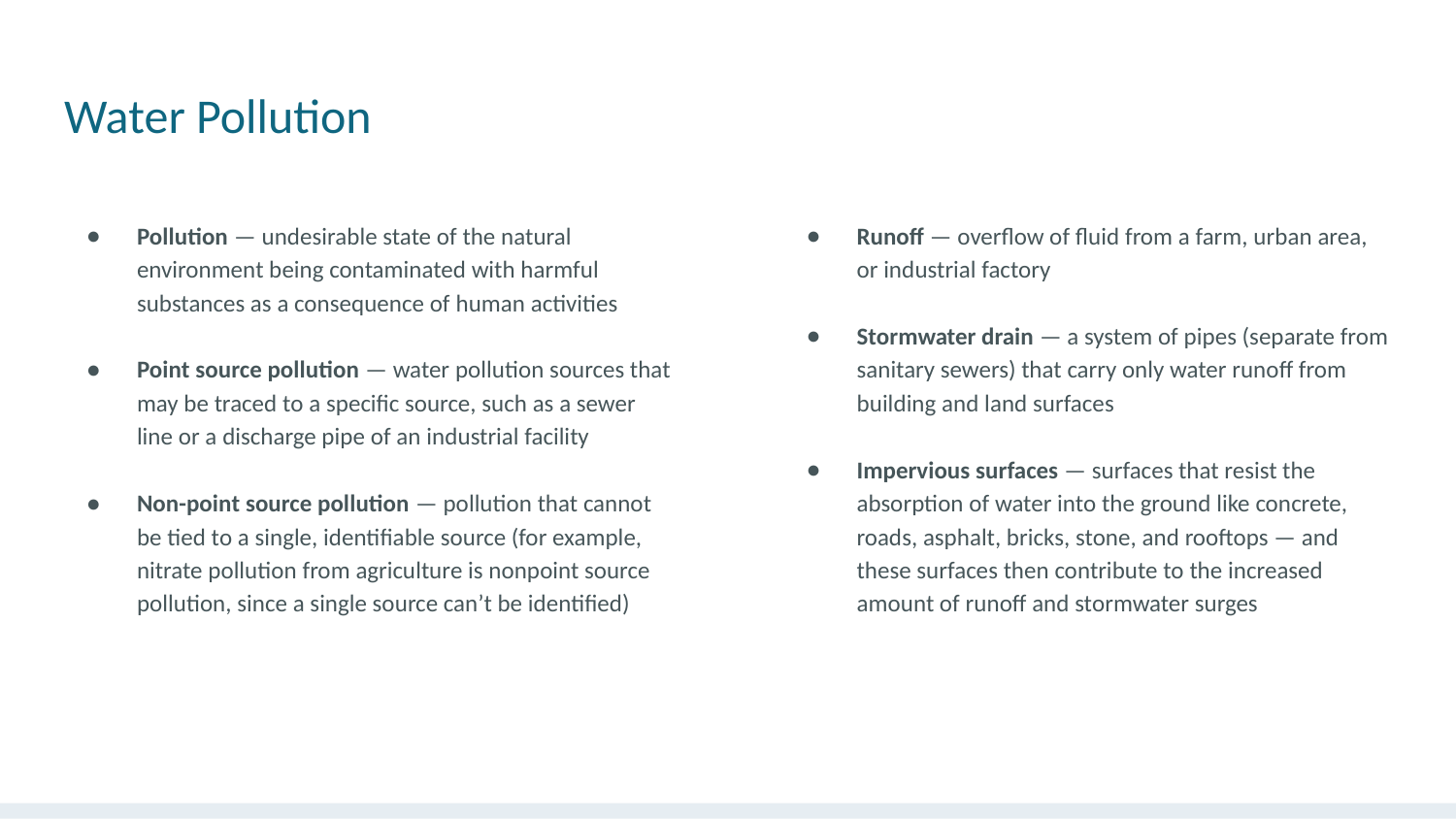

# Water Pollution
Pollution — undesirable state of the natural environment being contaminated with harmful substances as a consequence of human activities

Point source pollution — water pollution sources that may be traced to a specific source, such as a sewer line or a discharge pipe of an industrial facility

Non-point source pollution — pollution that cannot be tied to a single, identifiable source (for example, nitrate pollution from agriculture is nonpoint source pollution, since a single source can’t be identified)
Runoff — overflow of fluid from a farm, urban area, or industrial factory

Stormwater drain — a system of pipes (separate from sanitary sewers) that carry only water runoff from building and land surfaces

Impervious surfaces — surfaces that resist the absorption of water into the ground like concrete, roads, asphalt, bricks, stone, and rooftops — and these surfaces then contribute to the increased amount of runoff and stormwater surges